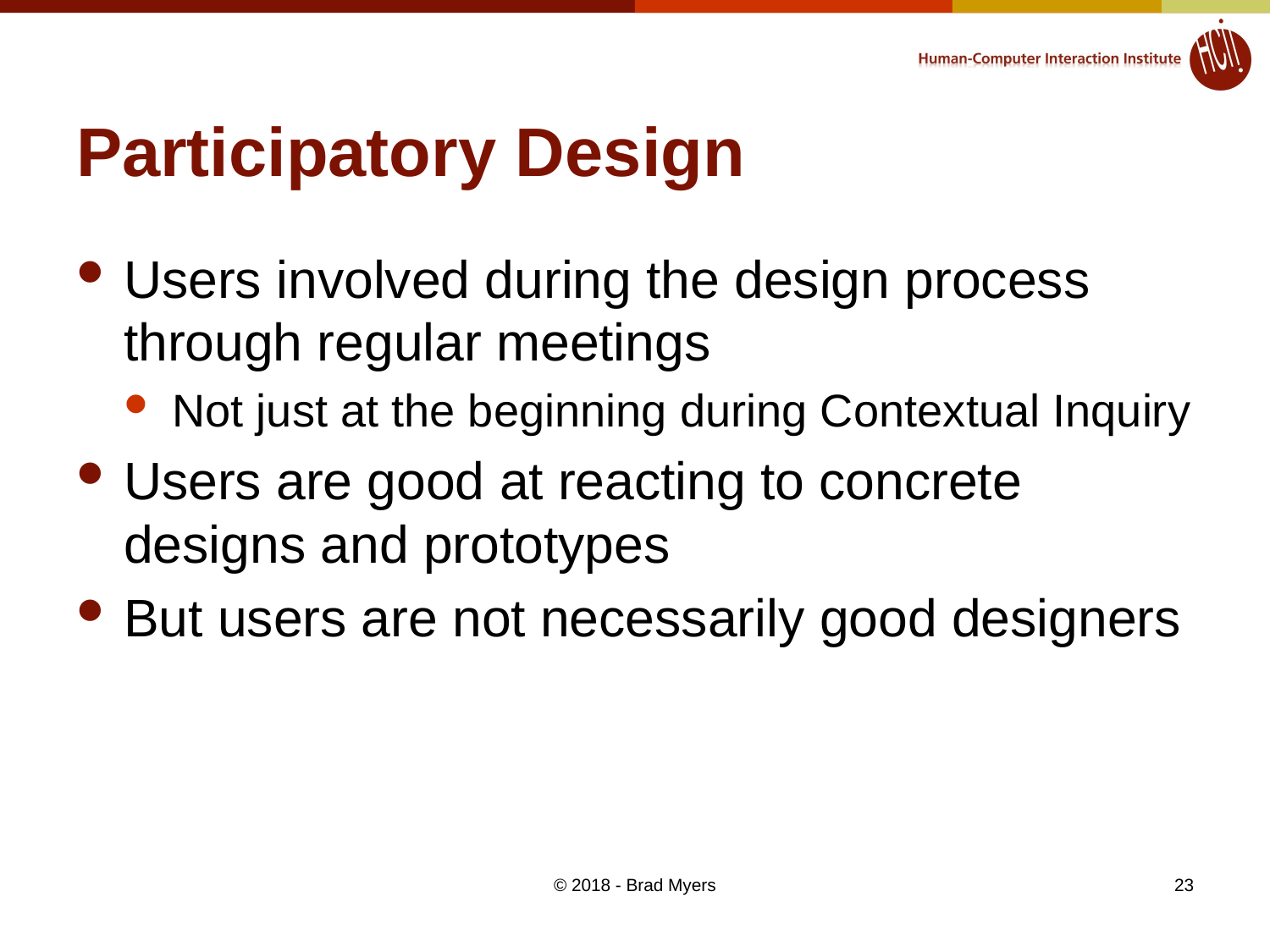

# Participatory Design
Users involved during the design process through regular meetings
Not just at the beginning during Contextual Inquiry
Users are good at reacting to concrete designs and prototypes
But users are not necessarily good designers
© 2018 - Brad Myers
23